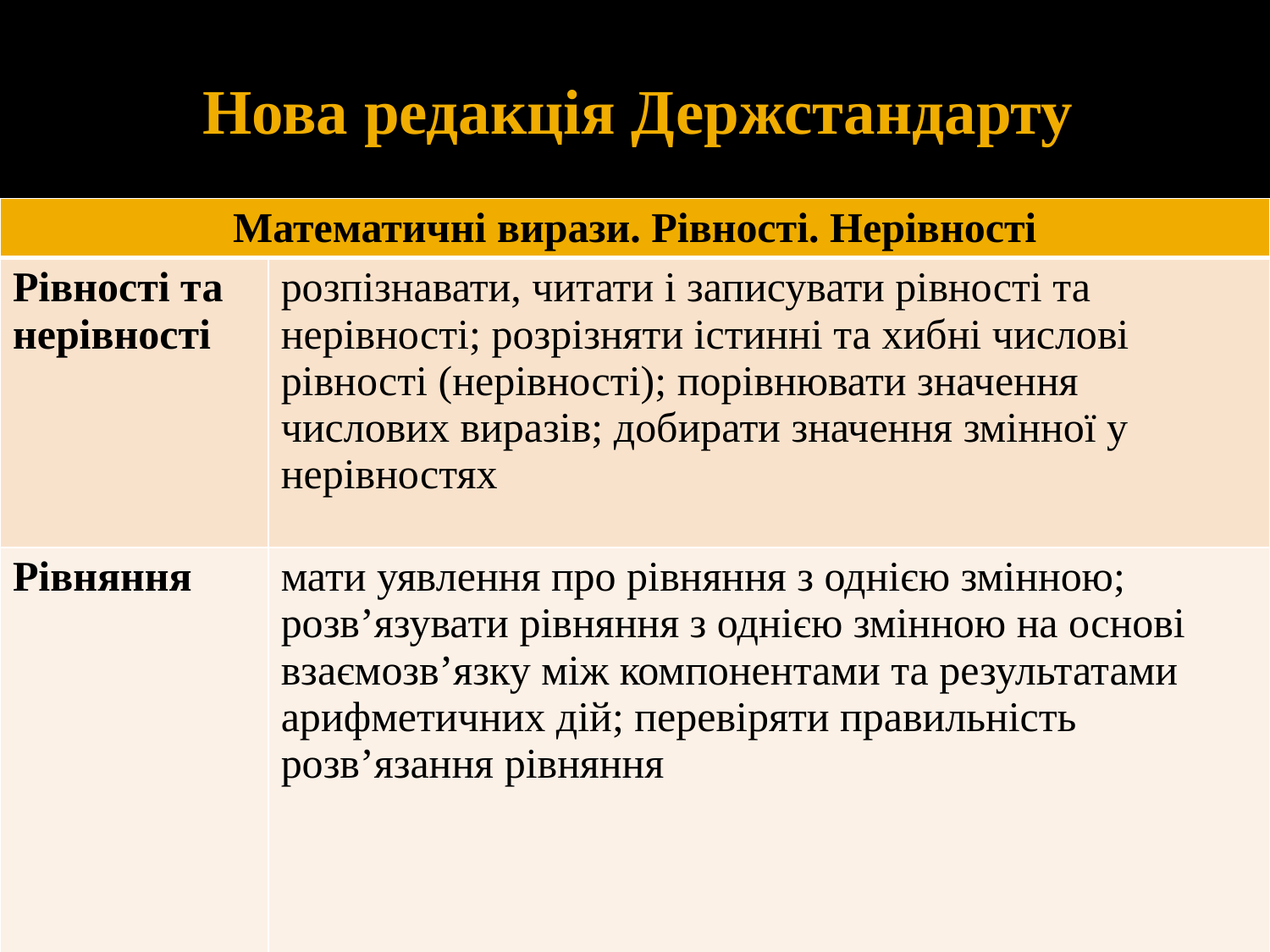

# Нова редакція Держстандарту
| Математичні вирази. Рівності. Нерівності |  |
| --- | --- |
| Рівності та нерівності | розпізнавати, читати і записувати рівності та нерівності; розрізняти істинні та хибні числові рівності (нерівності); порівнювати значення числових виразів; добирати значення змінної у нерівностях |
| Рівняння | мати уявлення про рівняння з однією змінною; розв’язувати рівняння з однією змінною на основі взаємозв’язку між компонентами та результатами арифметичних дій; перевіряти правильність розв’язання рівняння |